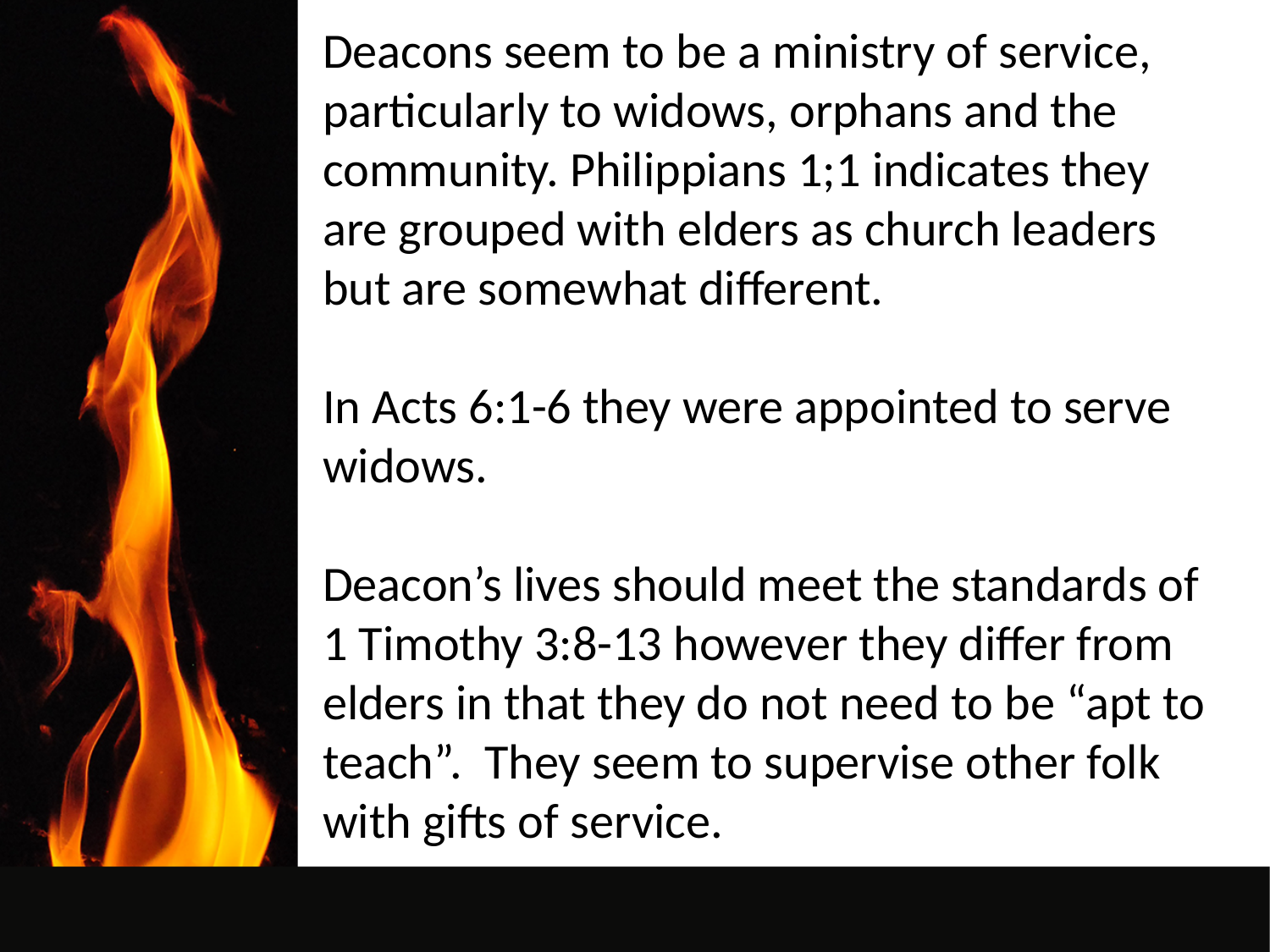

Deacons seem to be a ministry of service, particularly to widows, orphans and the community. Philippians 1;1 indicates they are grouped with elders as church leaders but are somewhat different.

In Acts 6:1-6 they were appointed to serve widows.

Deacon’s lives should meet the standards of 1 Timothy 3:8-13 however they differ from elders in that they do not need to be “apt to teach”.  They seem to supervise other folk with gifts of service.